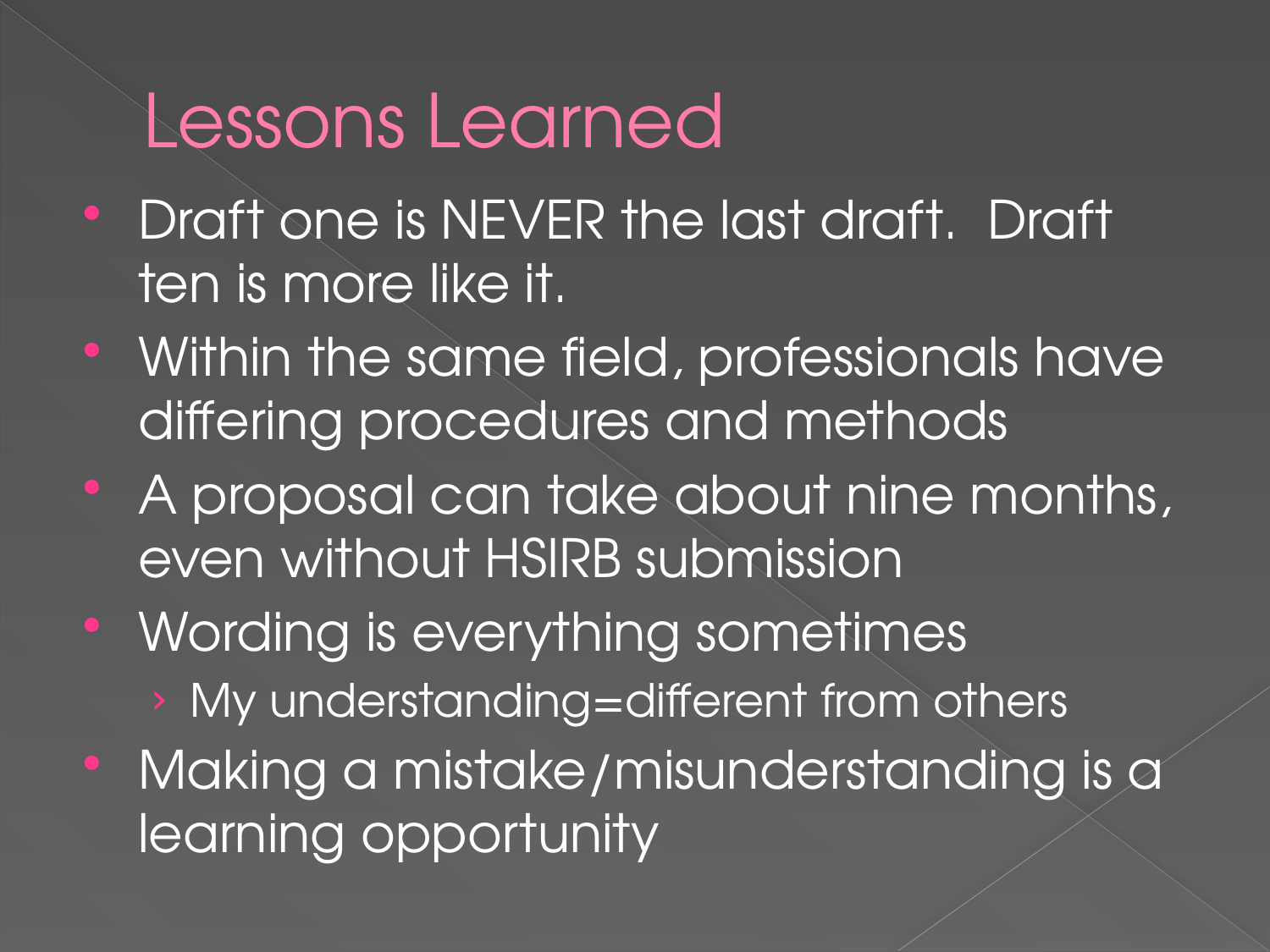

# Lessons Learned
Draft one is NEVER the last draft.  Draft ten is more like it.
Within the same field, professionals have differing procedures and methods
A proposal can take about nine months, even without HSIRB submission
Wording is everything sometimes
My understanding=different from others
Making a mistake/misunderstanding is a learning opportunity